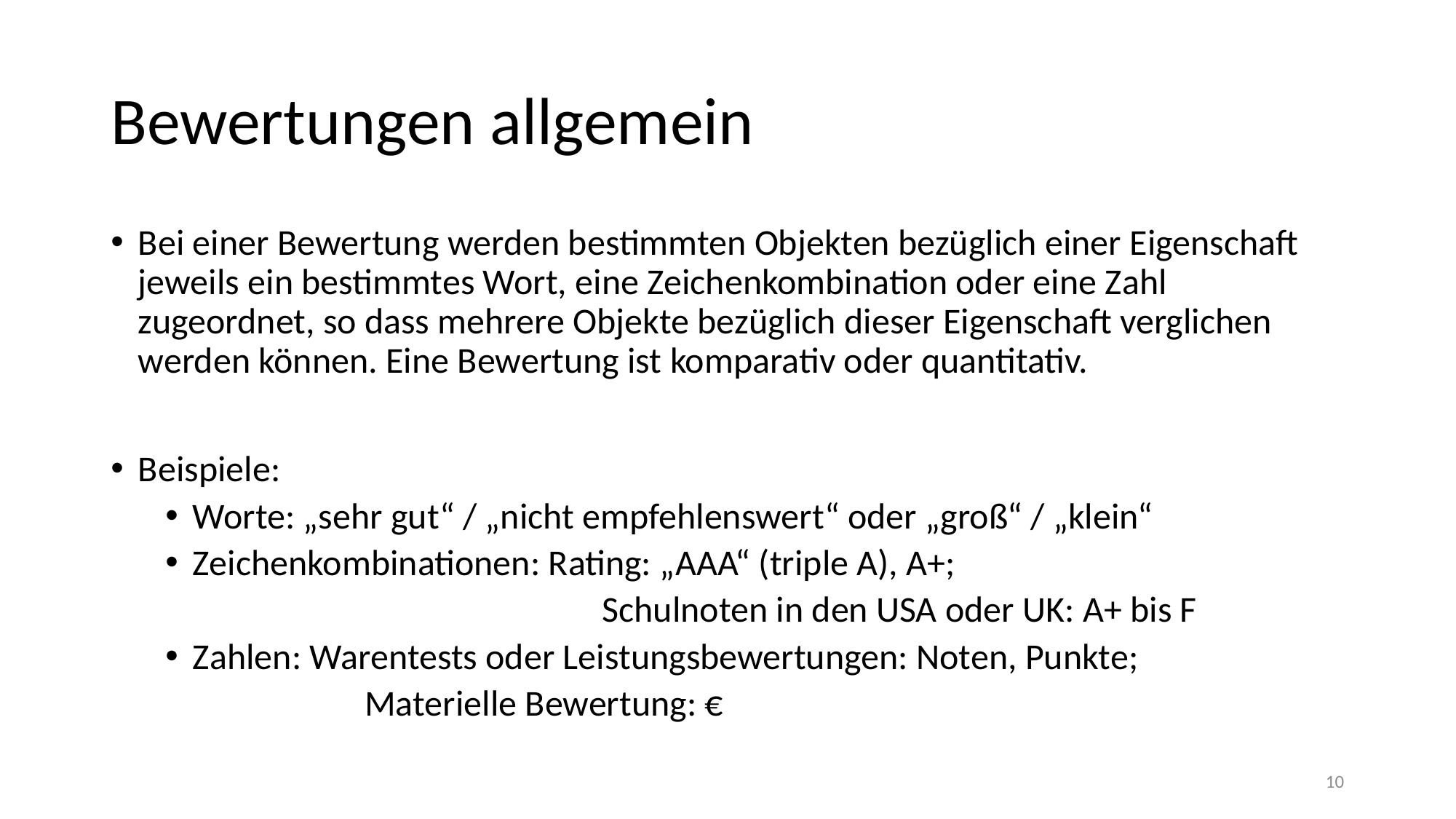

# Bewertungen allgemein
Bei einer Bewertung werden bestimmten Objekten bezüglich einer Eigenschaft jeweils ein bestimmtes Wort, eine Zeichenkombination oder eine Zahl zugeordnet, so dass mehrere Objekte bezüglich dieser Eigenschaft verglichen werden können. Eine Bewertung ist komparativ oder quantitativ.

Beispiele:
Worte: „sehr gut“ / „nicht empfehlenswert“ oder „groß“ / „klein“
Zeichenkombinationen: Rating: „AAA“ (triple A), A+;
				Schulnoten in den USA oder UK: A+ bis F
Zahlen: Warentests oder Leistungsbewertungen: Noten, Punkte;
	           Materielle Bewertung: €

10